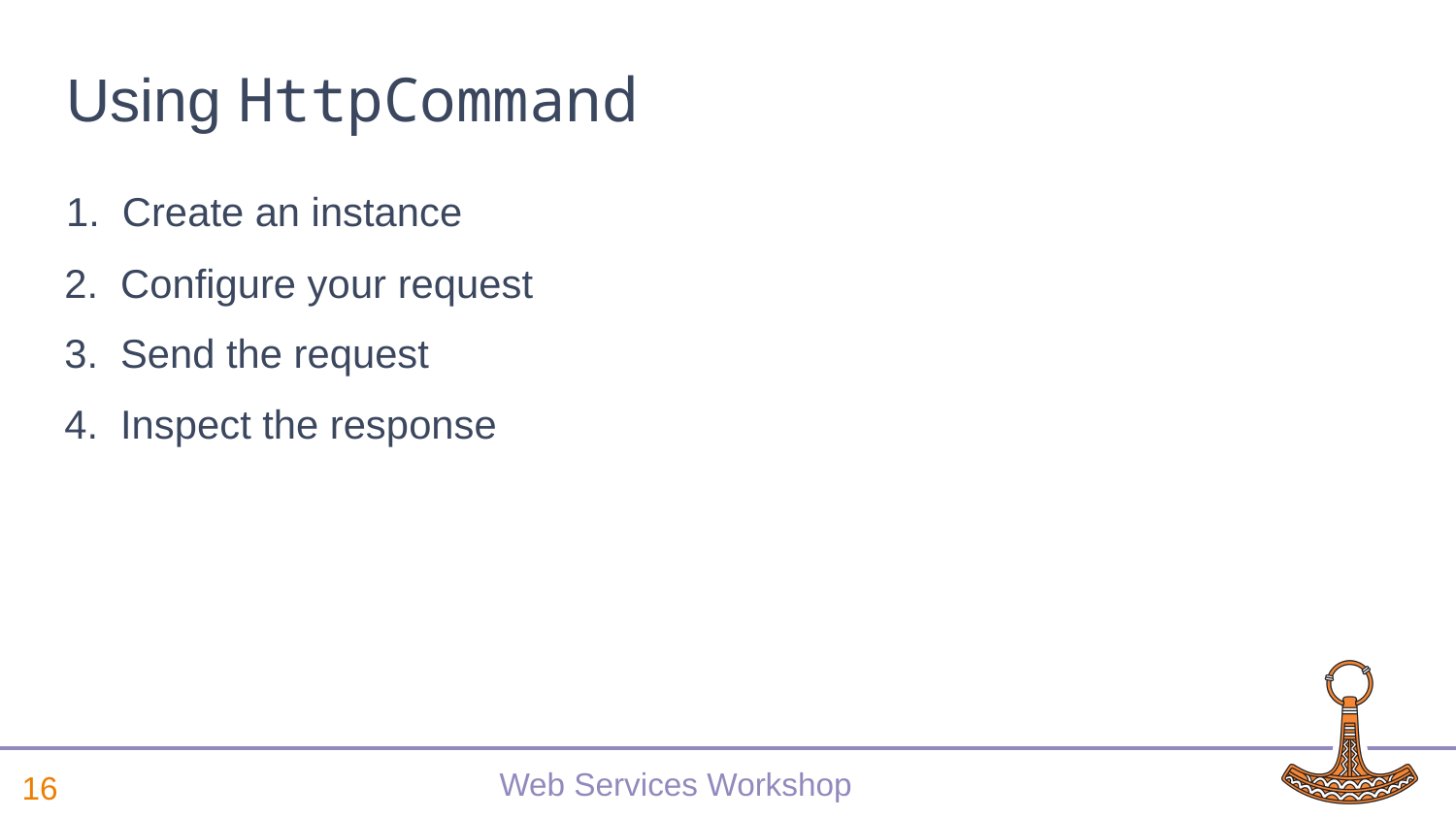

# Using HttpCommand
1.  Create an instance
2.  Configure your request
3.  Send the request
4.  Inspect the response